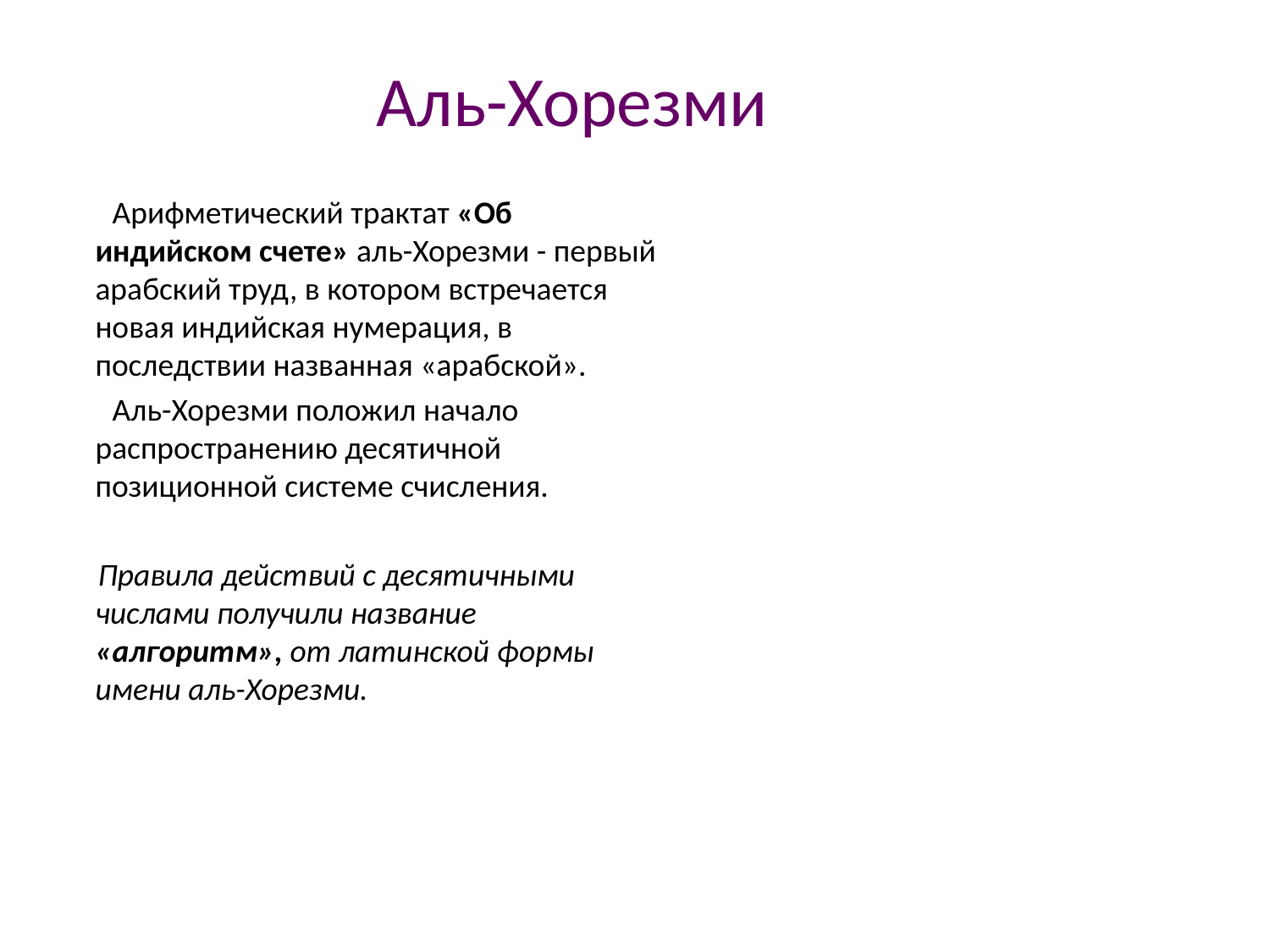

# Аль-Хорезми
         Арифметический трактат «Об индийском счете» аль-Хорезми - первый арабский труд, в котором встречается новая индийская нумерация, в последствии названная «арабской».
         Аль-Хорезми положил начало распространению десятичной позиционной системе счисления.

       Правила действий с десятичными числами получили название «алгоритм», от латинской формы имени аль-Хорезми.